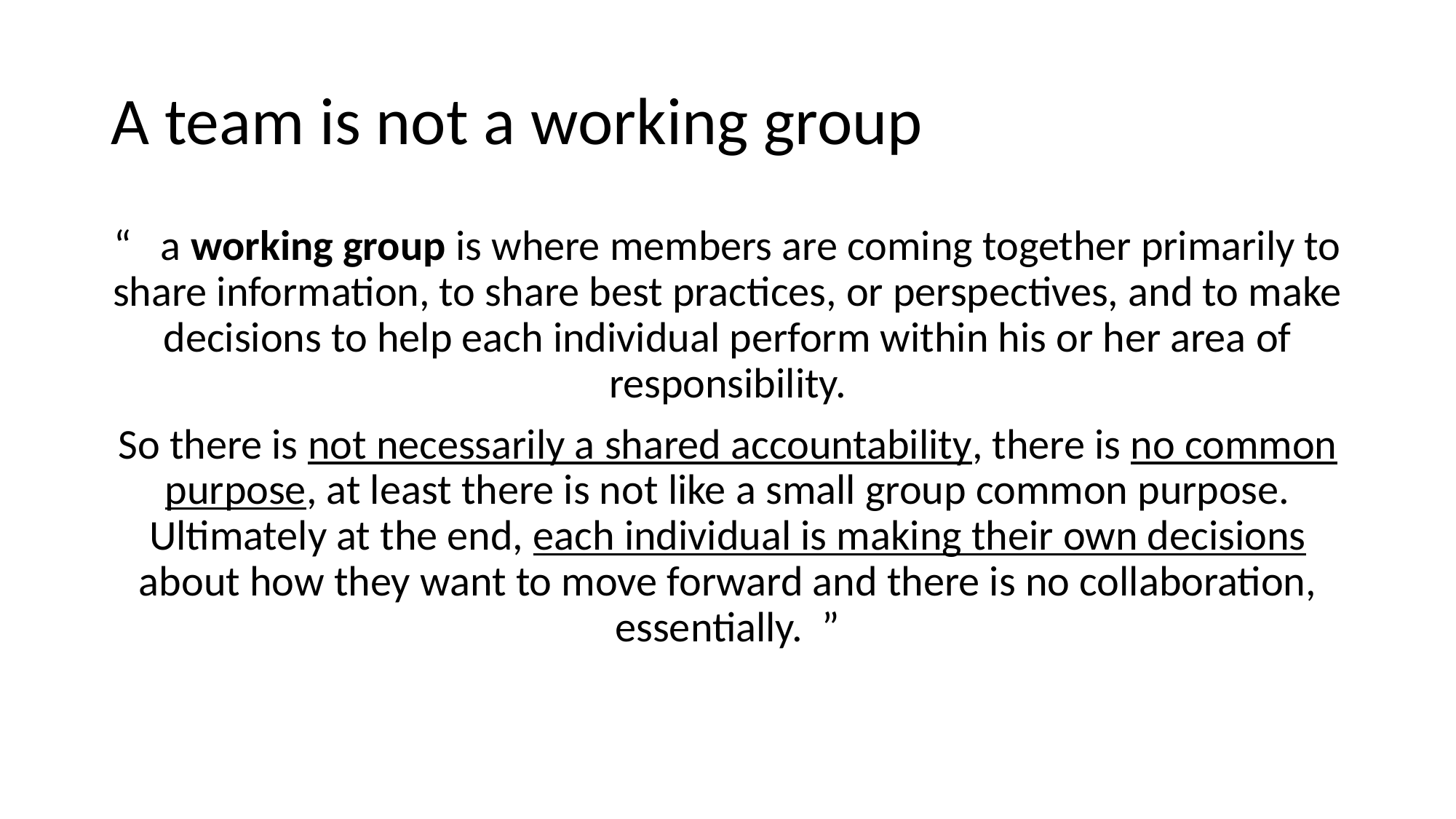

# A team is not a working group
“   a working group is where members are coming together primarily to share information, to share best practices, or perspectives, and to make decisions to help each individual perform within his or her area of responsibility.
So there is not necessarily a shared accountability, there is no common purpose, at least there is not like a small group common purpose. Ultimately at the end, each individual is making their own decisions about how they want to move forward and there is no collaboration, essentially.  ”